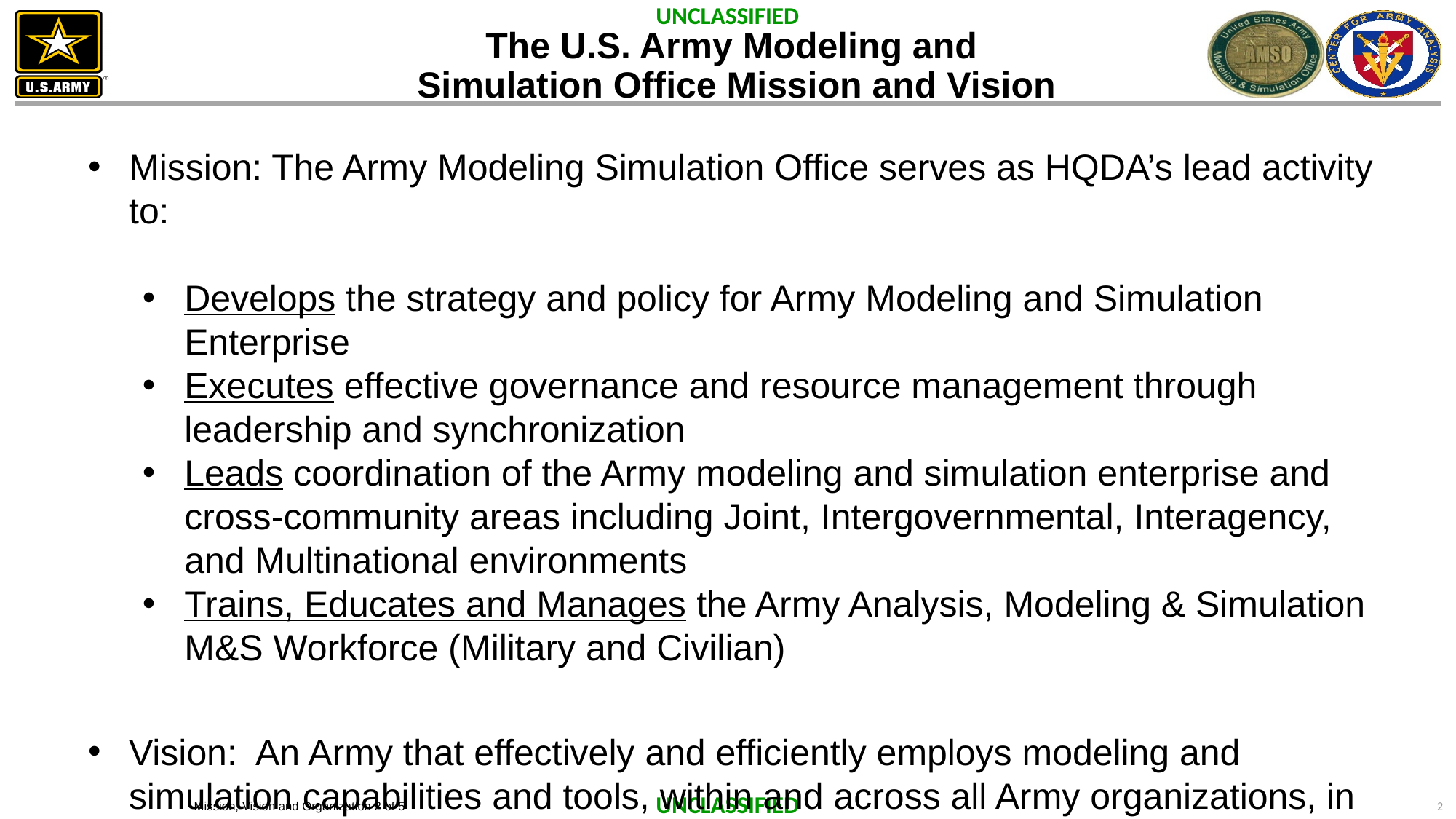

# The U.S. Army Modeling and Simulation Office Mission and Vision
Mission: The Army Modeling Simulation Office serves as HQDA’s lead activity to:

Develops the strategy and policy for Army Modeling and Simulation Enterprise
Executes effective governance and resource management through leadership and synchronization
Leads coordination of the Army modeling and simulation enterprise and cross-community areas including Joint, Intergovernmental, Interagency, and Multinational environments
Trains, Educates and Manages the Army Analysis, Modeling & Simulation M&S Workforce (Military and Civilian)

Vision:  An Army that effectively and efficiently employs modeling and simulation capabilities and tools, within and across all Army organizations, in support of both the Operating and Generating Forces.

2
Mission, Vision and Organization 2 of 5